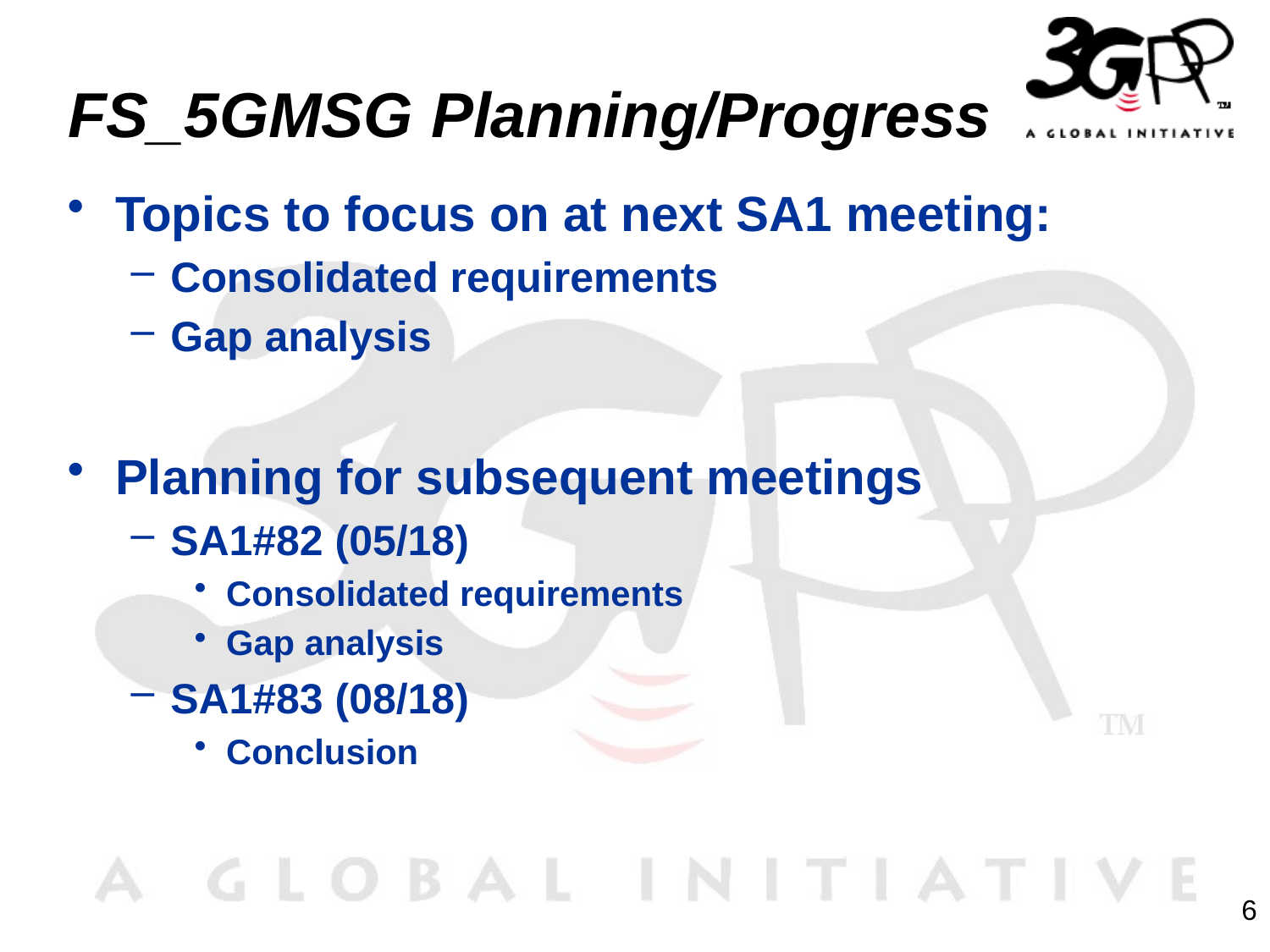

# FS_5GMSG Planning/Progress
Topics to focus on at next SA1 meeting:
Consolidated requirements
Gap analysis

Planning for subsequent meetings
SA1#82 (05/18)
Consolidated requirements
Gap analysis
SA1#83 (08/18)
Conclusion

6